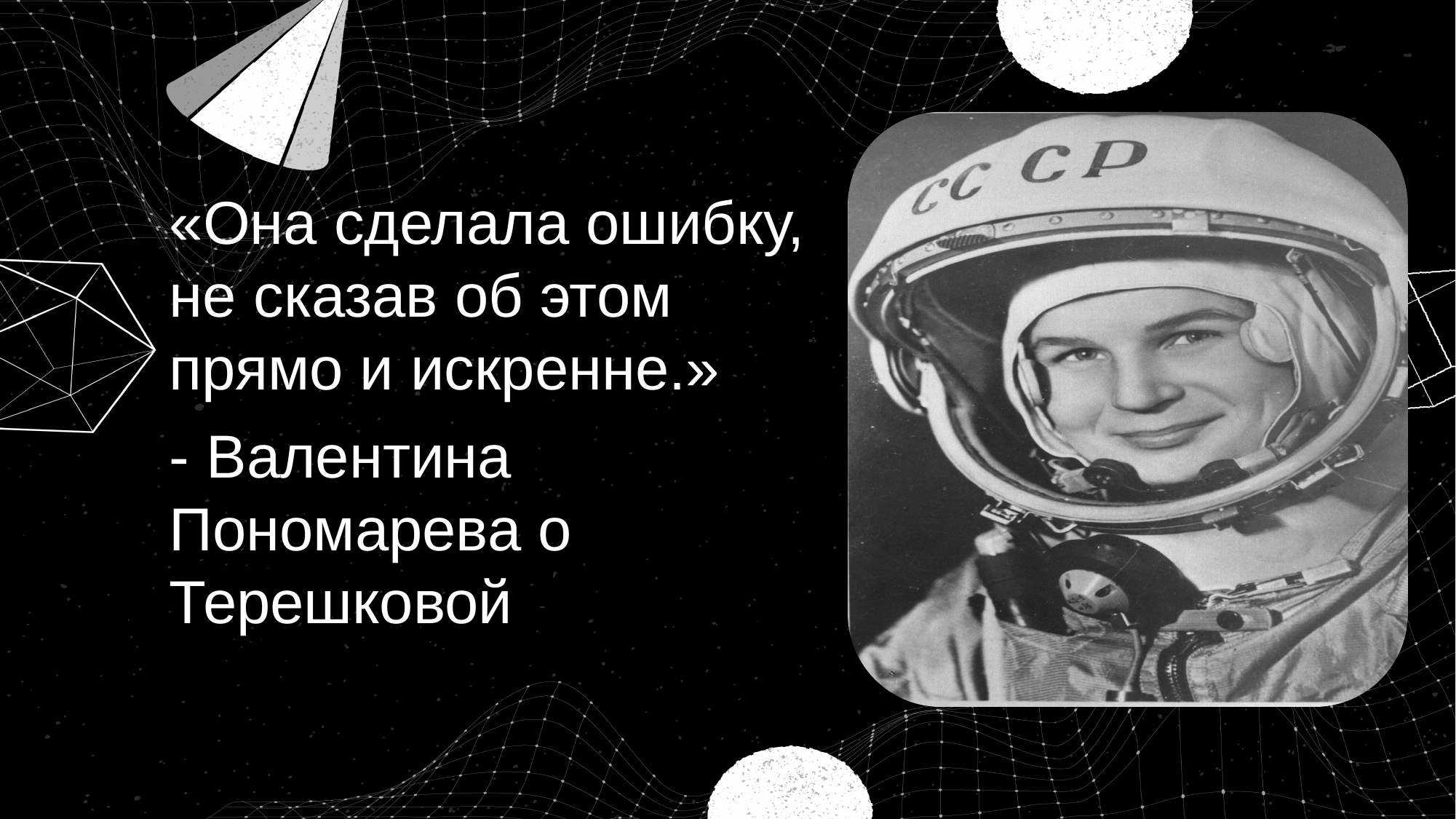

«Она сделала ошибку, не сказав об этом прямо и искренне.»
- Валентина Пономарева о Терешковой